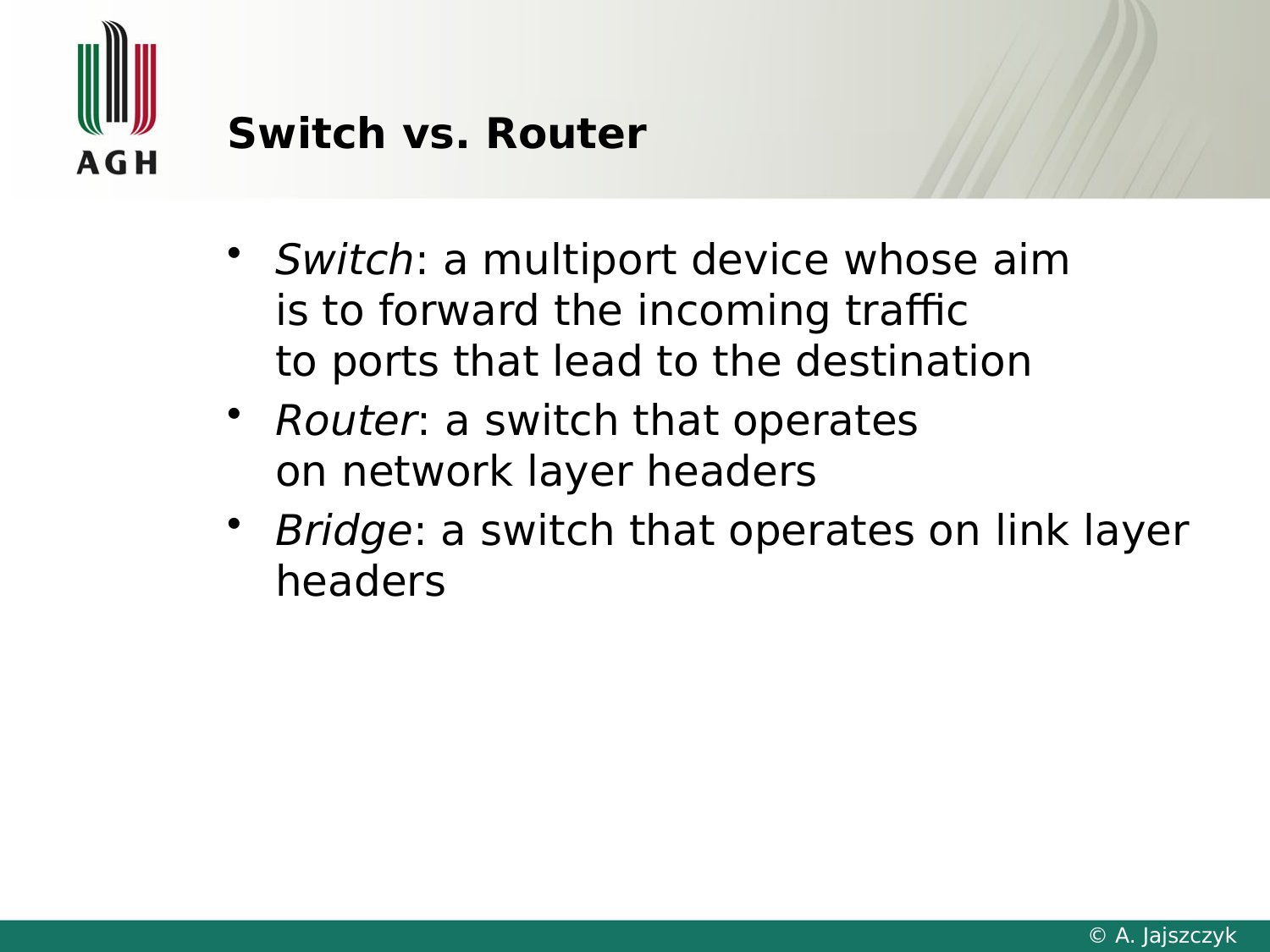

# Switch vs. Router
Switch: a multiport device whose aim
is to forward the incoming traffic
to ports that lead to the destination
Router: a switch that operates
on network layer headers
Bridge: a switch that operates on link layer headers